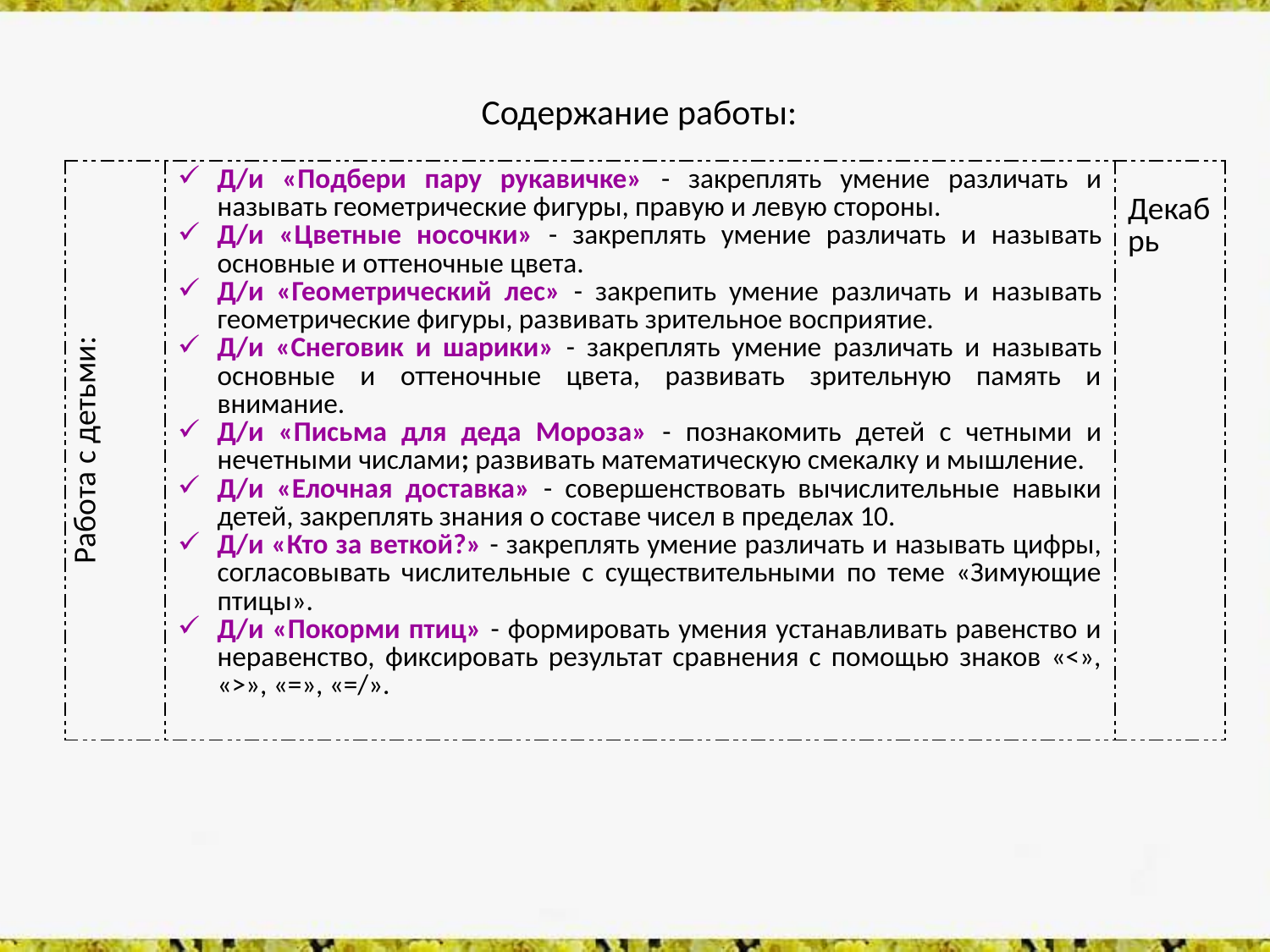

# Содержание работы:
| Работа с детьми: | Д/и «Подбери пару рукавичке» - закреплять умение различать и называть геометрические фигуры, правую и левую стороны. Д/и «Цветные носочки» - закреплять умение различать и называть основные и оттеночные цвета. Д/и «Геометрический лес» - закрепить умение различать и называть геометрические фигуры, развивать зрительное восприятие. Д/и «Снеговик и шарики» - закреплять умение различать и называть основные и оттеночные цвета, развивать зрительную память и внимание. Д/и «Письма для деда Мороза» - познакомить детей с четными и нечетными числами; развивать математическую смекалку и мышление. Д/и «Елочная доставка» - совершенствовать вычислительные навыки детей, закреплять знания о составе чисел в пределах 10. Д/и «Кто за веткой?» - закреплять умение различать и называть цифры, согласовывать числительные с существительными по теме «Зимующие птицы». Д/и «Покорми птиц» - формировать умения устанавливать равенство и неравенство, фиксировать результат сравнения с помощью знаков «<», «>», «=», «=/». | Декабрь |
| --- | --- | --- |